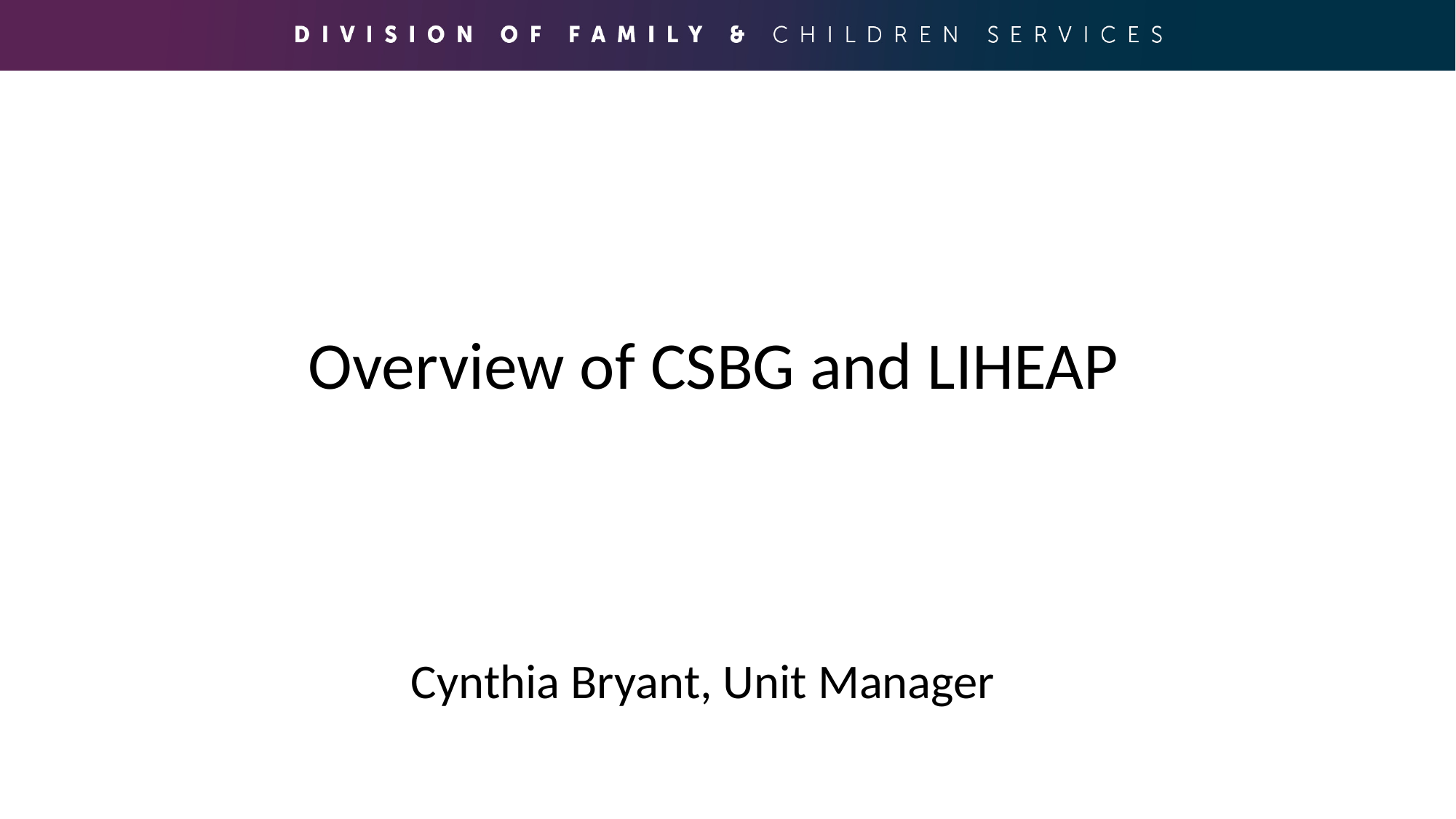

# Overview of CSBG and LIHEAP

		Cynthia Bryant, Unit Manager